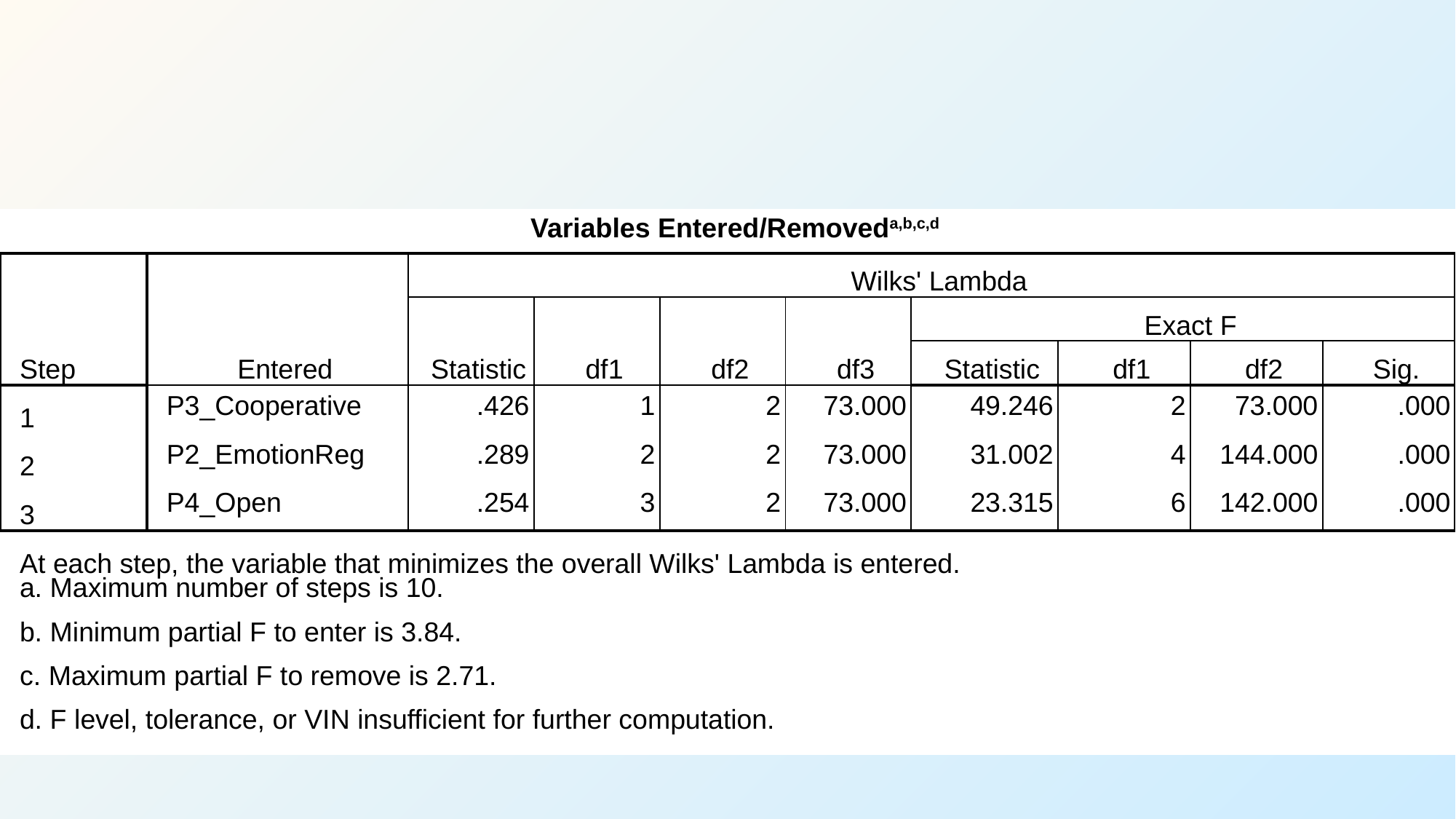

#
| Variables Entered/Removeda,b,c,d |  |  |  |  |  |  |  |  |  |
| --- | --- | --- | --- | --- | --- | --- | --- | --- | --- |
| Step | Entered | Wilks' Lambda |  |  |  |  |  |  |  |
|  |  | Statistic | df1 | df2 | df3 | Exact F |  |  |  |
|  |  |  |  |  |  | Statistic | df1 | df2 | Sig. |
| 1 | P3\_Cooperative | .426 | 1 | 2 | 73.000 | 49.246 | 2 | 73.000 | .000 |
| 2 | P2\_EmotionReg | .289 | 2 | 2 | 73.000 | 31.002 | 4 | 144.000 | .000 |
| 3 | P4\_Open | .254 | 3 | 2 | 73.000 | 23.315 | 6 | 142.000 | .000 |
| At each step, the variable that minimizes the overall Wilks' Lambda is entered. |  |  |  |  |  |  |  |  |  |
| a. Maximum number of steps is 10. |  |  |  |  |  |  |  |  |  |
| b. Minimum partial F to enter is 3.84. |  |  |  |  |  |  |  |  |  |
| c. Maximum partial F to remove is 2.71. |  |  |  |  |  |  |  |  |  |
| d. F level, tolerance, or VIN insufficient for further computation. |  |  |  |  |  |  |  |  |  |